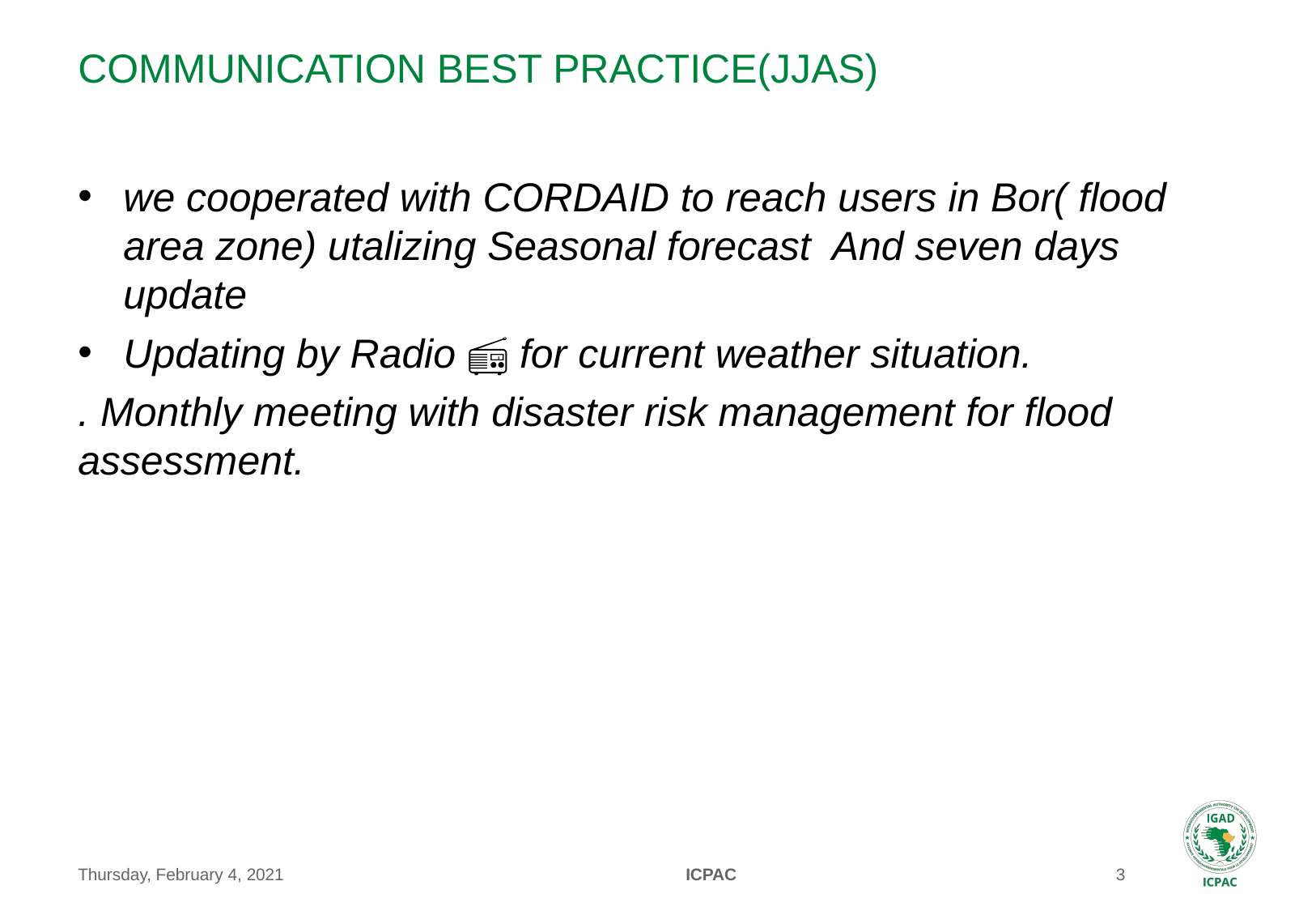

# Communication Best Practice(JJAS)
we cooperated with CORDAID to reach users in Bor( flood area zone) utalizing Seasonal forecast  And seven days update
Updating by Radio 📻 for current weather situation.
. Monthly meeting with disaster risk management for flood assessment.

Thursday, February 4, 2021
ICPAC
3